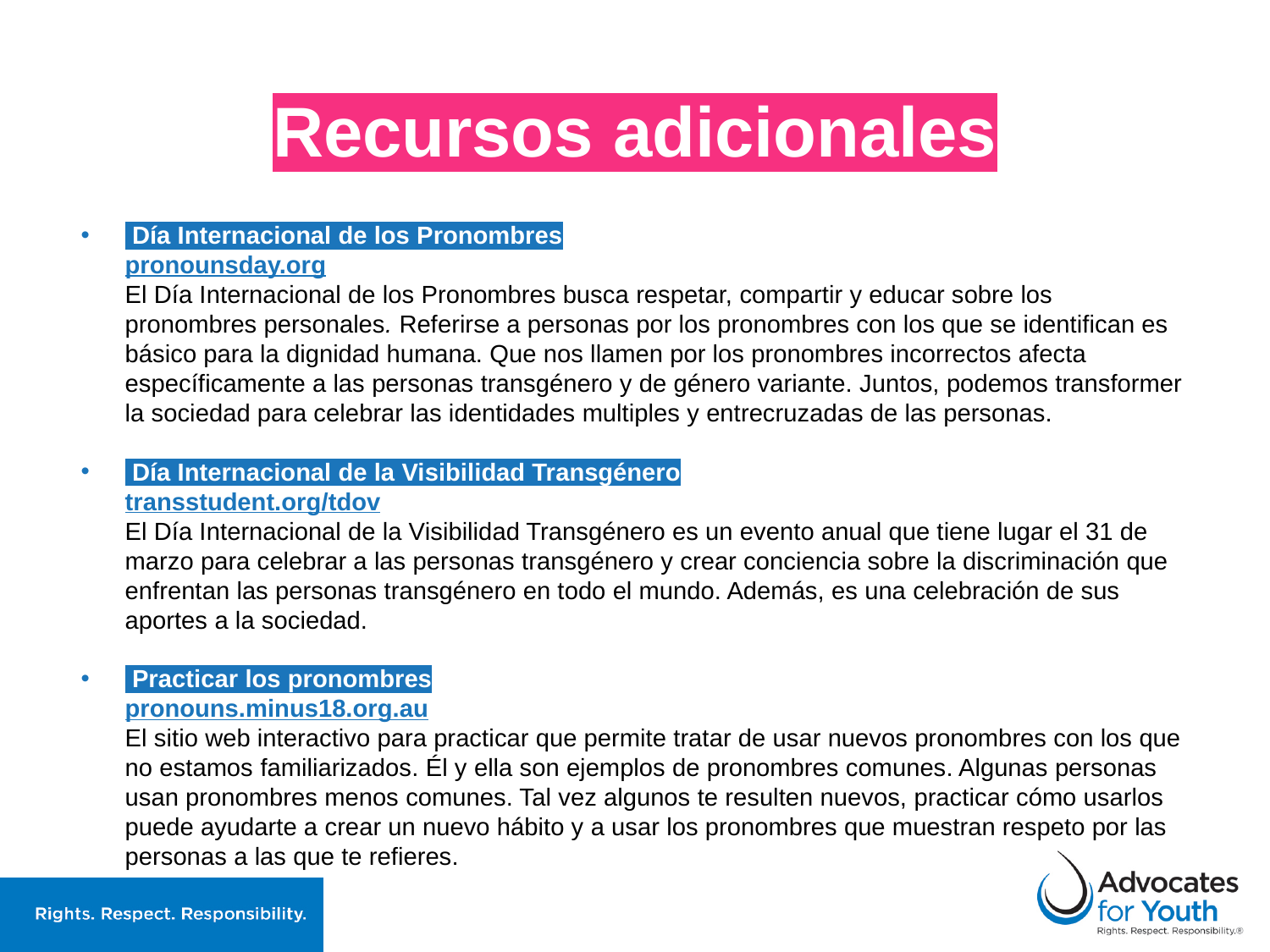

# Recursos adicionales
 Día Internacional de los Pronombres
pronounsday.org
El Día Internacional de los Pronombres busca respetar, compartir y educar sobre los pronombres personales. Referirse a personas por los pronombres con los que se identifican es básico para la dignidad humana. Que nos llamen por los pronombres incorrectos afecta específicamente a las personas transgénero y de género variante. Juntos, podemos transformer la sociedad para celebrar las identidades multiples y entrecruzadas de las personas.

 Día Internacional de la Visibilidad Transgénero
transstudent.org/tdov
El Día Internacional de la Visibilidad Transgénero es un evento anual que tiene lugar el 31 de marzo para celebrar a las personas transgénero y crear conciencia sobre la discriminación que enfrentan las personas transgénero en todo el mundo. Además, es una celebración de sus aportes a la sociedad.

 Practicar los pronombres
pronouns.minus18.org.au
El sitio web interactivo para practicar que permite tratar de usar nuevos pronombres con los que no estamos familiarizados. Él y ella son ejemplos de pronombres comunes. Algunas personas usan pronombres menos comunes. Tal vez algunos te resulten nuevos, practicar cómo usarlos puede ayudarte a crear un nuevo hábito y a usar los pronombres que muestran respeto por las personas a las que te refieres.